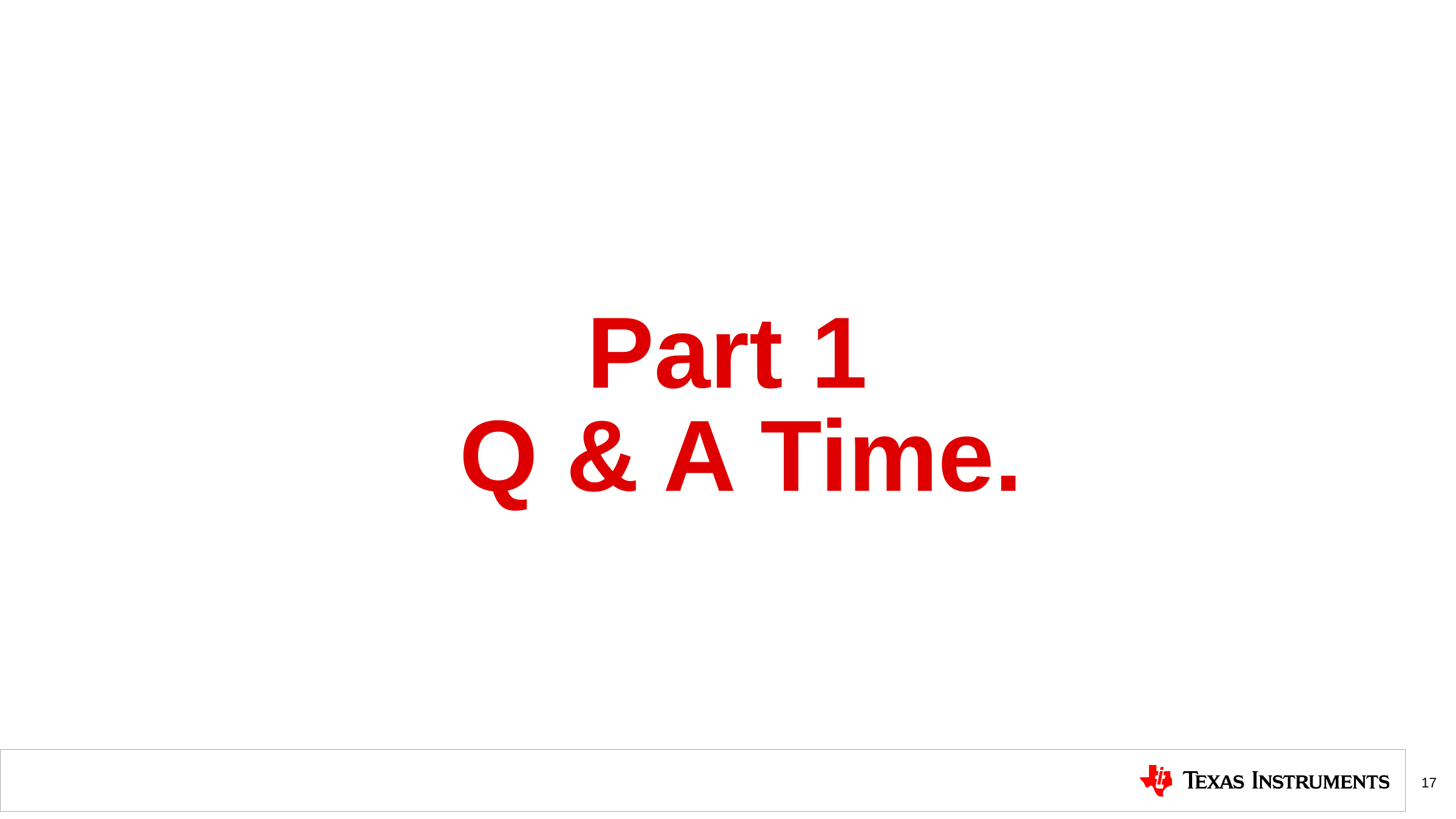

# Part 1 Q & A Time.
17